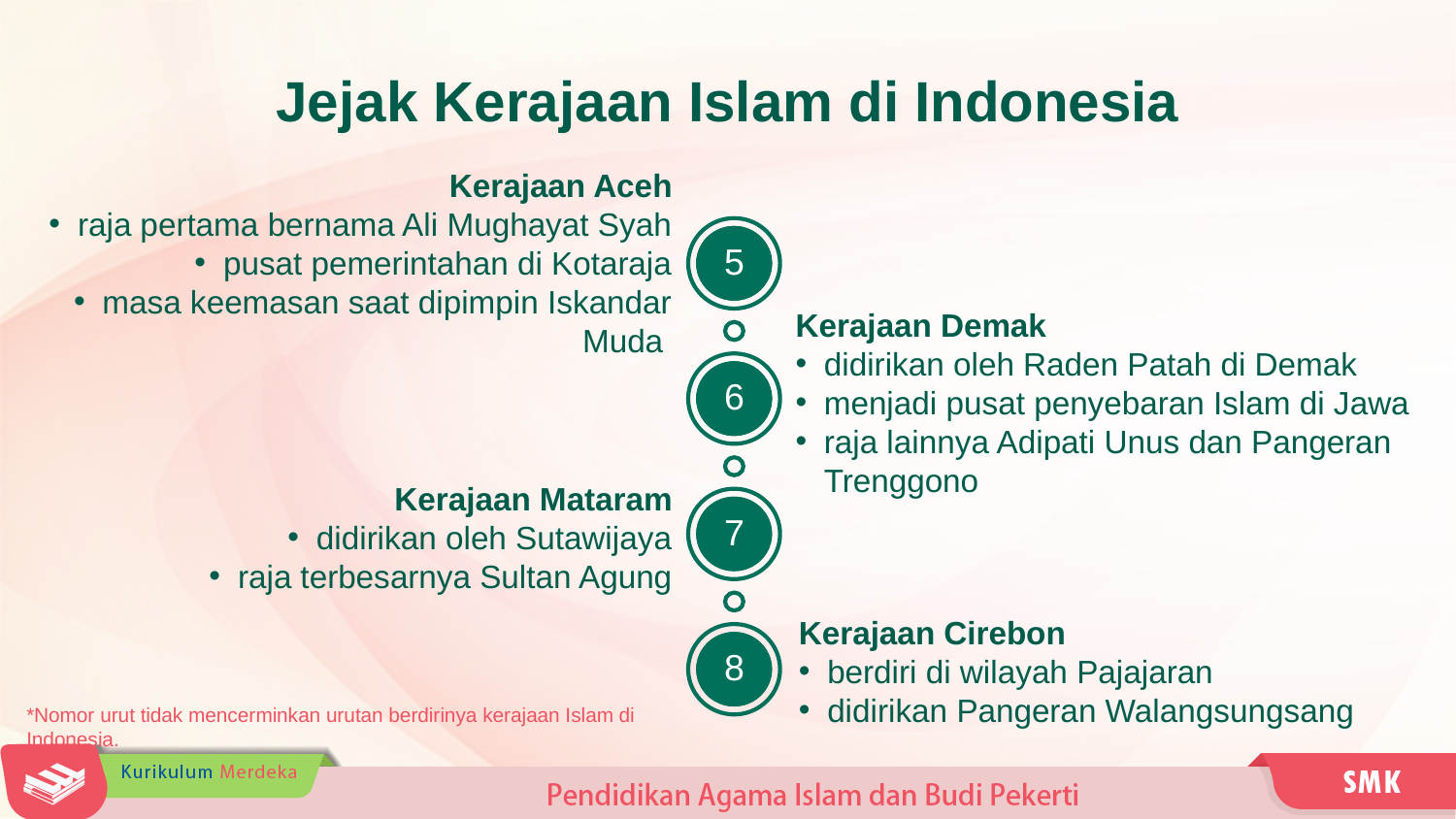

Jejak Kerajaan Islam di Indonesia
Kerajaan Aceh
raja pertama bernama Ali Mughayat Syah
pusat pemerintahan di Kotaraja
masa keemasan saat dipimpin Iskandar Muda

5

Kerajaan Demak
didirikan oleh Raden Patah di Demak
menjadi pusat penyebaran Islam di Jawa
raja lainnya Adipati Unus dan Pangeran Trenggono

6

Kerajaan Mataram
didirikan oleh Sutawijaya
raja terbesarnya Sultan Agung

7

Kerajaan Cirebon
berdiri di wilayah Pajajaran
didirikan Pangeran Walangsungsang

8
*Nomor urut tidak mencerminkan urutan berdirinya kerajaan Islam di Indonesia.